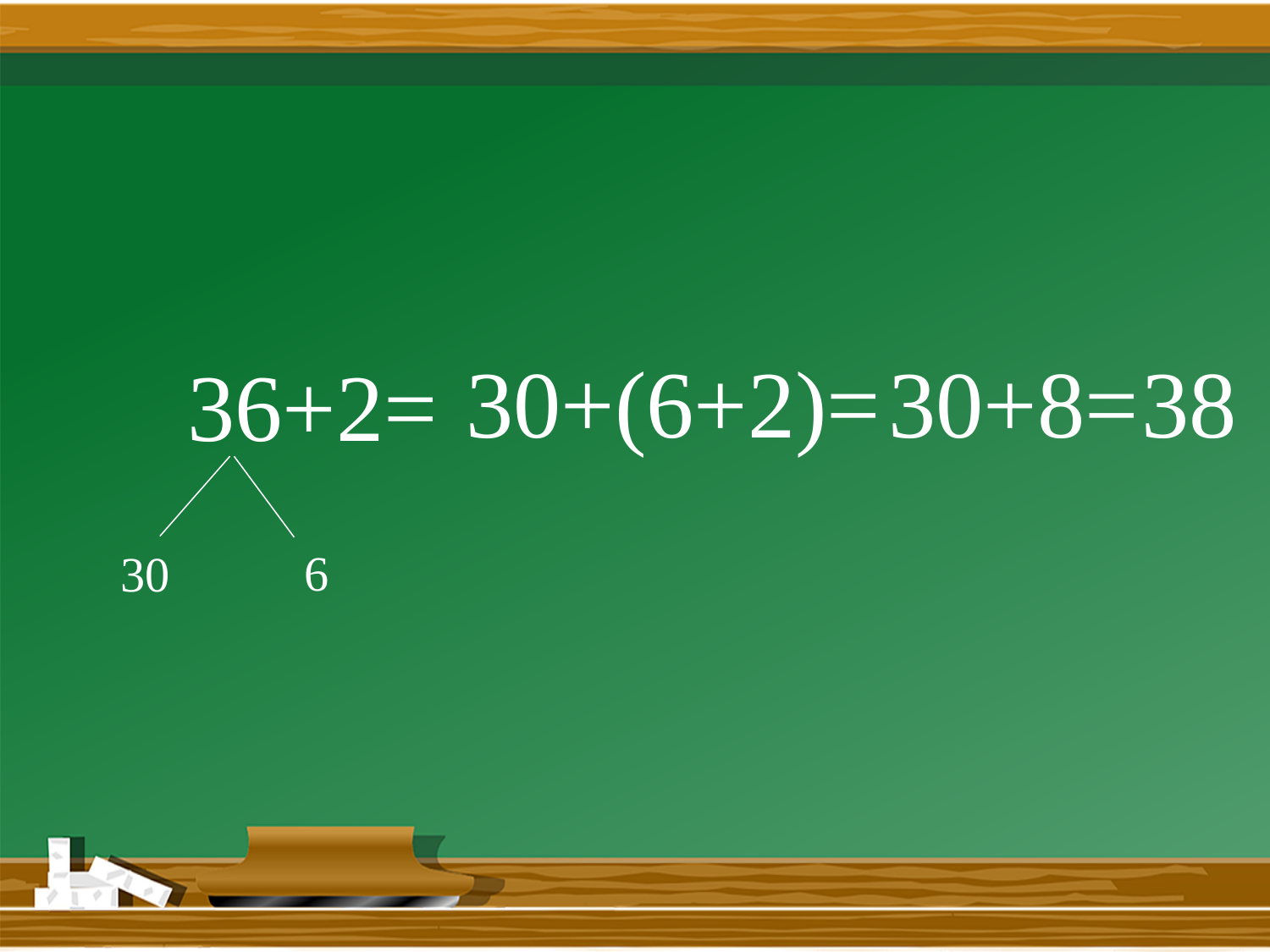

# 36+2=
30+(6+2)=
30+8=
38
6
30